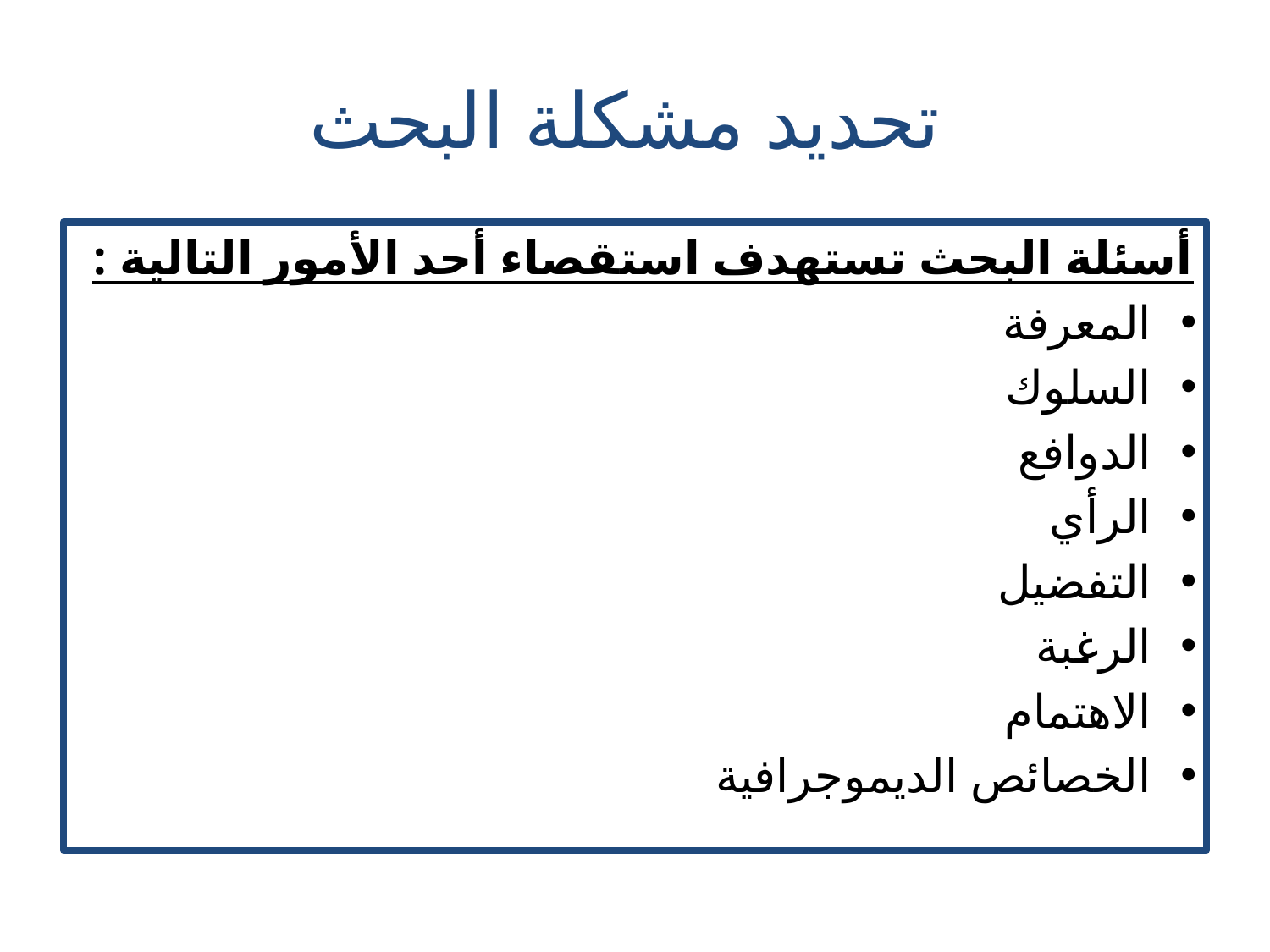

# تحديد مشكلة البحث
أسئلة البحث تستهدف استقصاء أحد الأمور التالية :
المعرفة
السلوك
الدوافع
الرأي
التفضيل
الرغبة
الاهتمام
الخصائص الديموجرافية